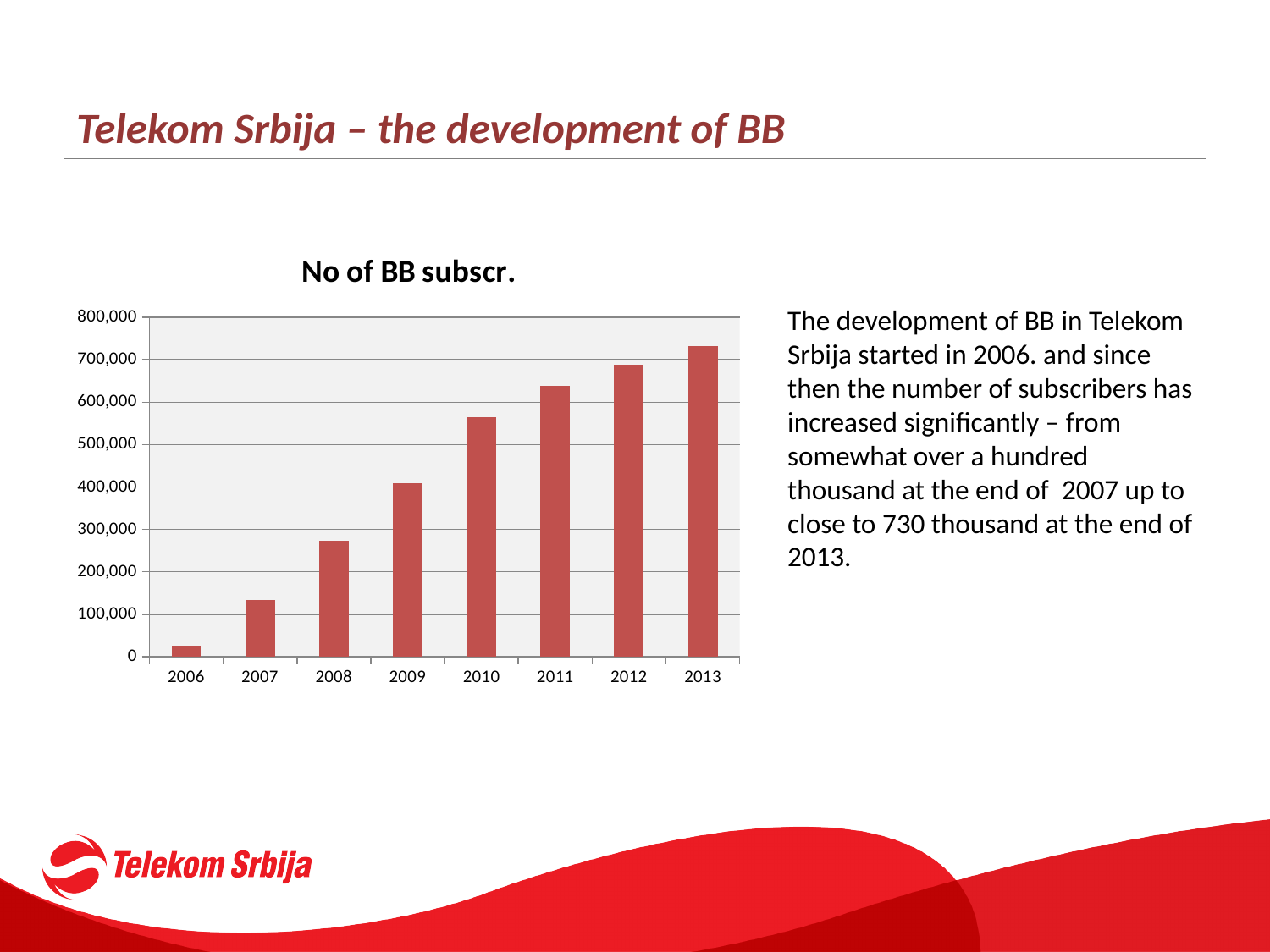

# Telekom Srbija – the development of BB

### Chart:

| Category | No of BB subscr. |
|---|---|
| 2006 | 26215.0 |
| 2007 | 133502.0 |
| 2008 | 272761.0 |
| 2009 | 409609.0 |
| 2010 | 565636.0 |
| 2011 | 639377.0 |
| 2012 | 689122.0 |
| 2013 | 732799.0 |
The development of BB in Telekom Srbija started in 2006. and since then the number of subscribers has increased significantly – from somewhat over a hundred thousand at the end of  2007 up to close to 730 thousand at the end of 2013.